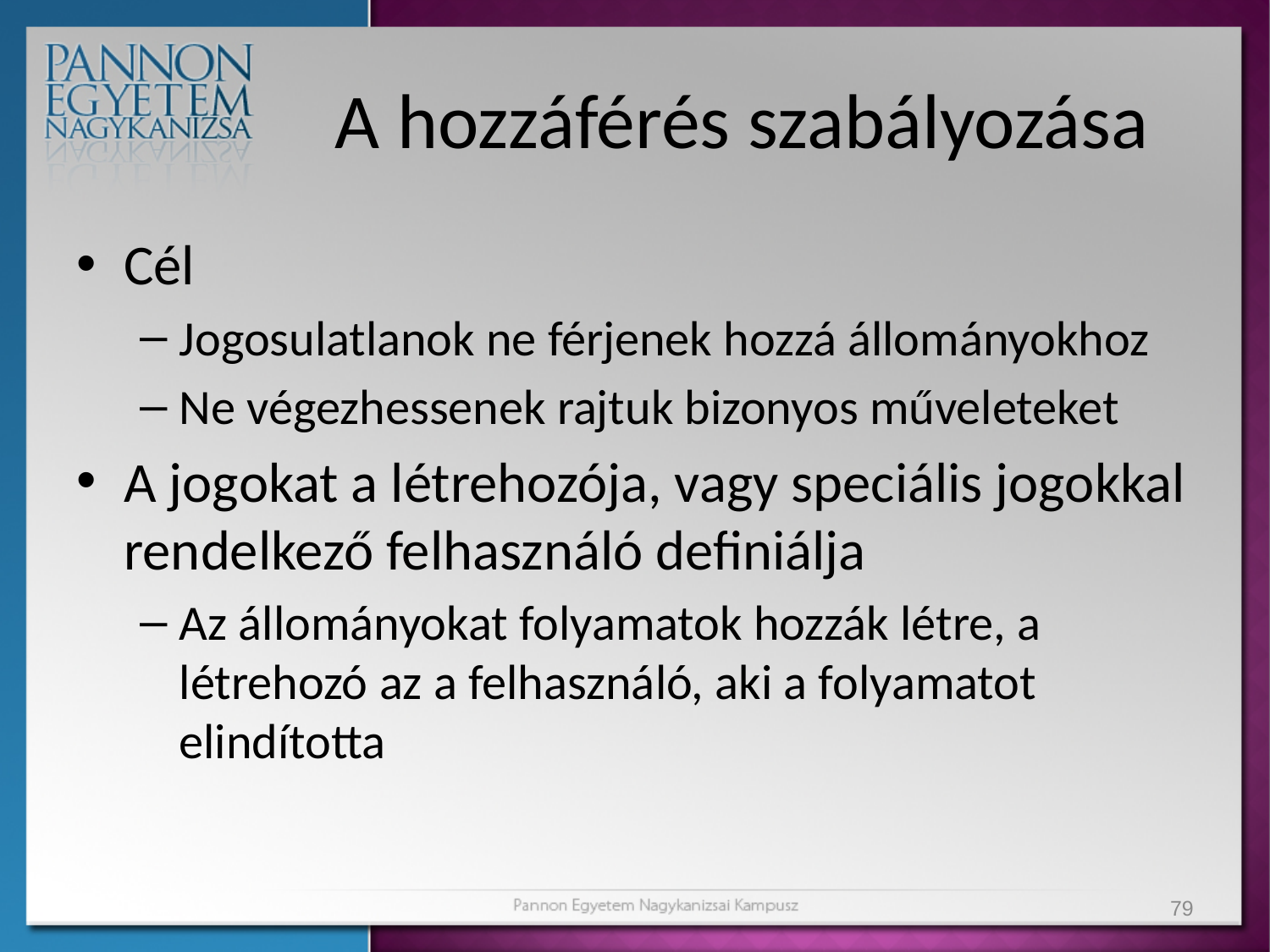

# A hozzáférés szabályozása
Cél
Jogosulatlanok ne férjenek hozzá állományokhoz
Ne végezhessenek rajtuk bizonyos műveleteket
A jogokat a létrehozója, vagy speciális jogokkal rendelkező felhasználó definiálja
Az állományokat folyamatok hozzák létre, a létrehozó az a felhasználó, aki a folyamatot elindította
79